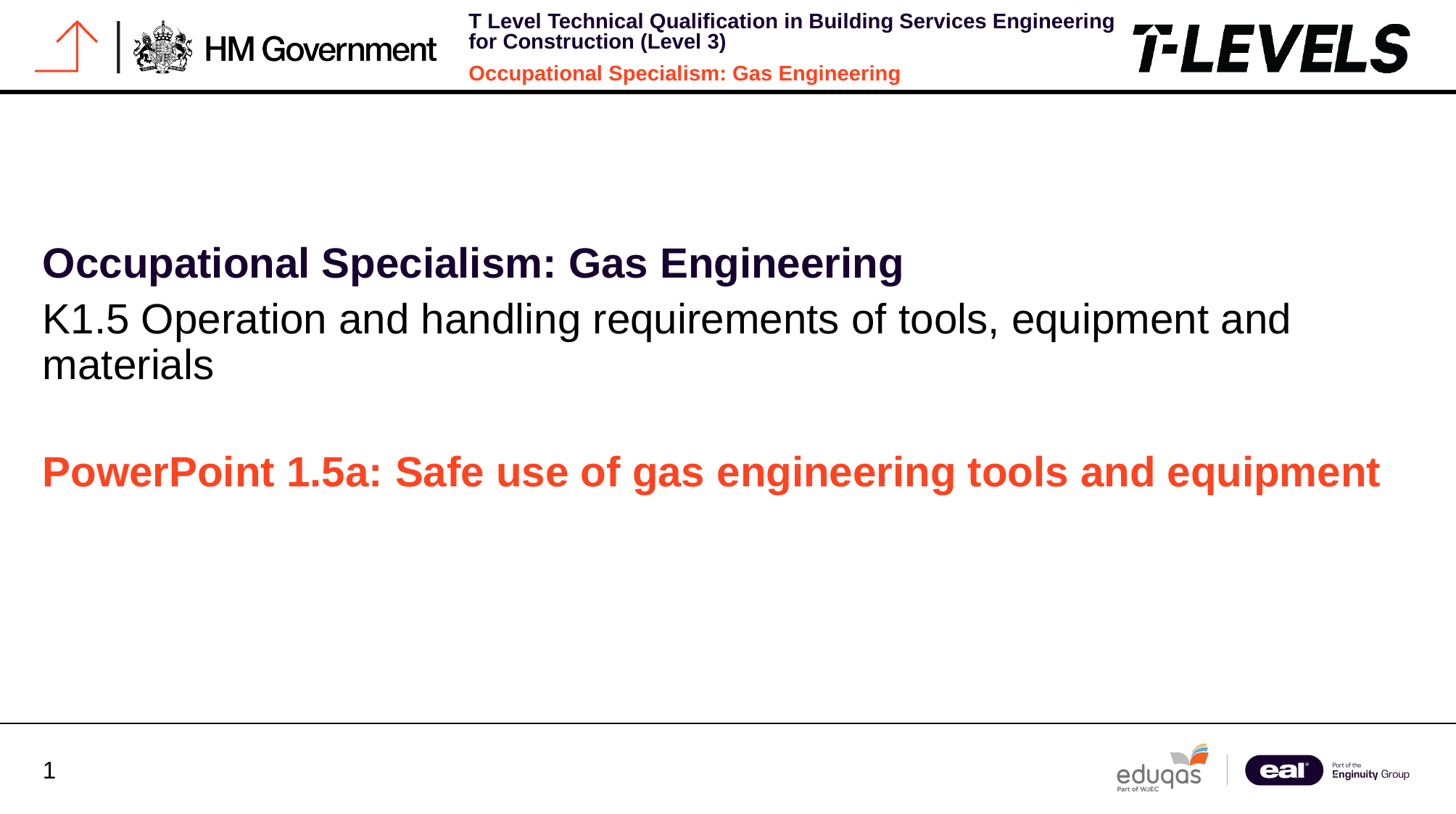

Occupational Specialism: Gas Engineering
K1.5 Operation and handling requirements of tools, equipment and materials

PowerPoint 1.5a: Safe use of gas engineering tools and equipment